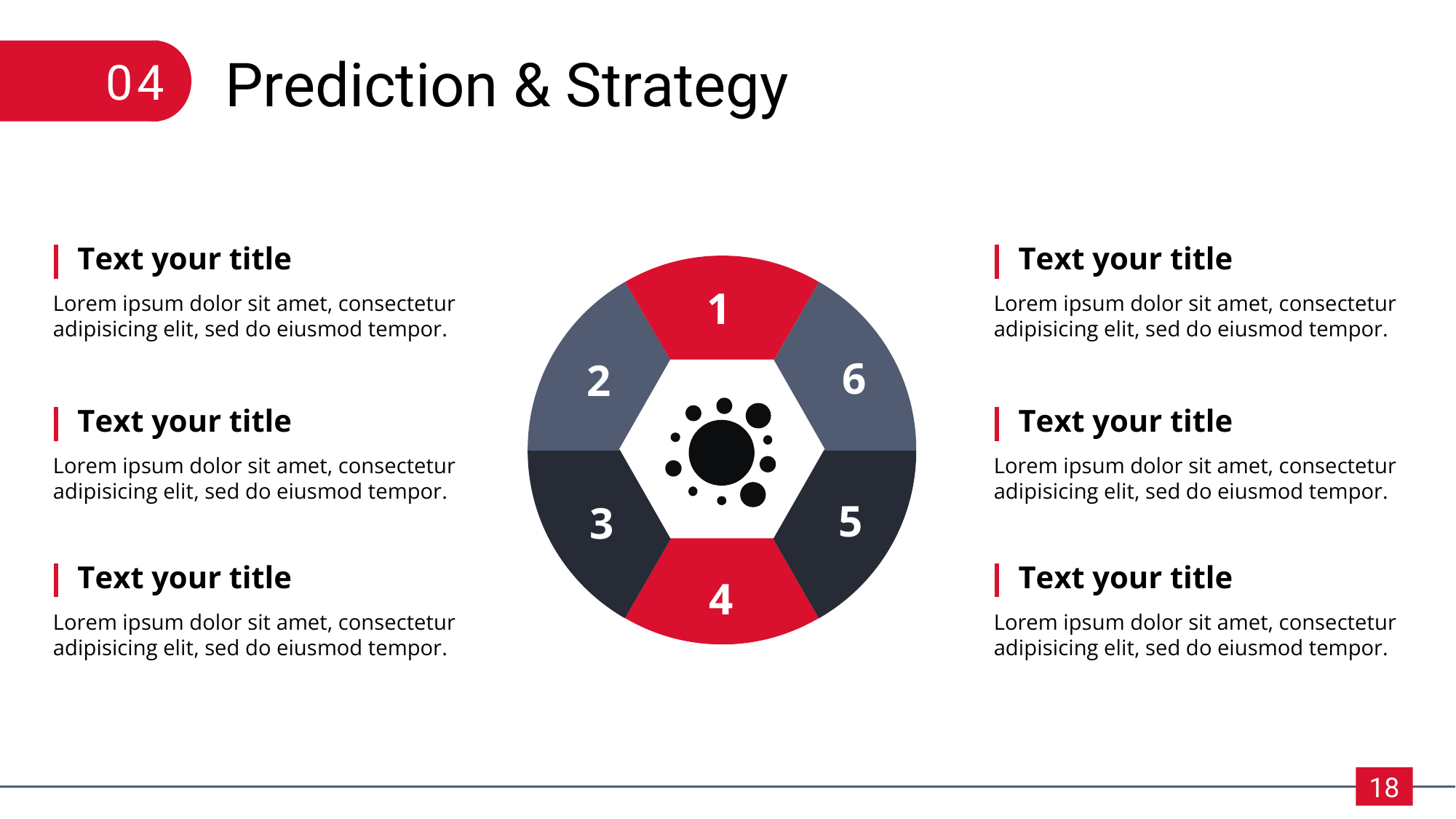

Prediction & Strategy
04
Text your title
Text your title

1

Lorem ipsum dolor sit amet, consectetur adipisicing elit, sed do eiusmod tempor.
Lorem ipsum dolor sit amet, consectetur adipisicing elit, sed do eiusmod tempor.
6
2

Text your title
Text your title

Lorem ipsum dolor sit amet, consectetur adipisicing elit, sed do eiusmod tempor.
Lorem ipsum dolor sit amet, consectetur adipisicing elit, sed do eiusmod tempor.

5
3

Text your title
Text your title
4
Lorem ipsum dolor sit amet, consectetur adipisicing elit, sed do eiusmod tempor.
Lorem ipsum dolor sit amet, consectetur adipisicing elit, sed do eiusmod tempor.
18